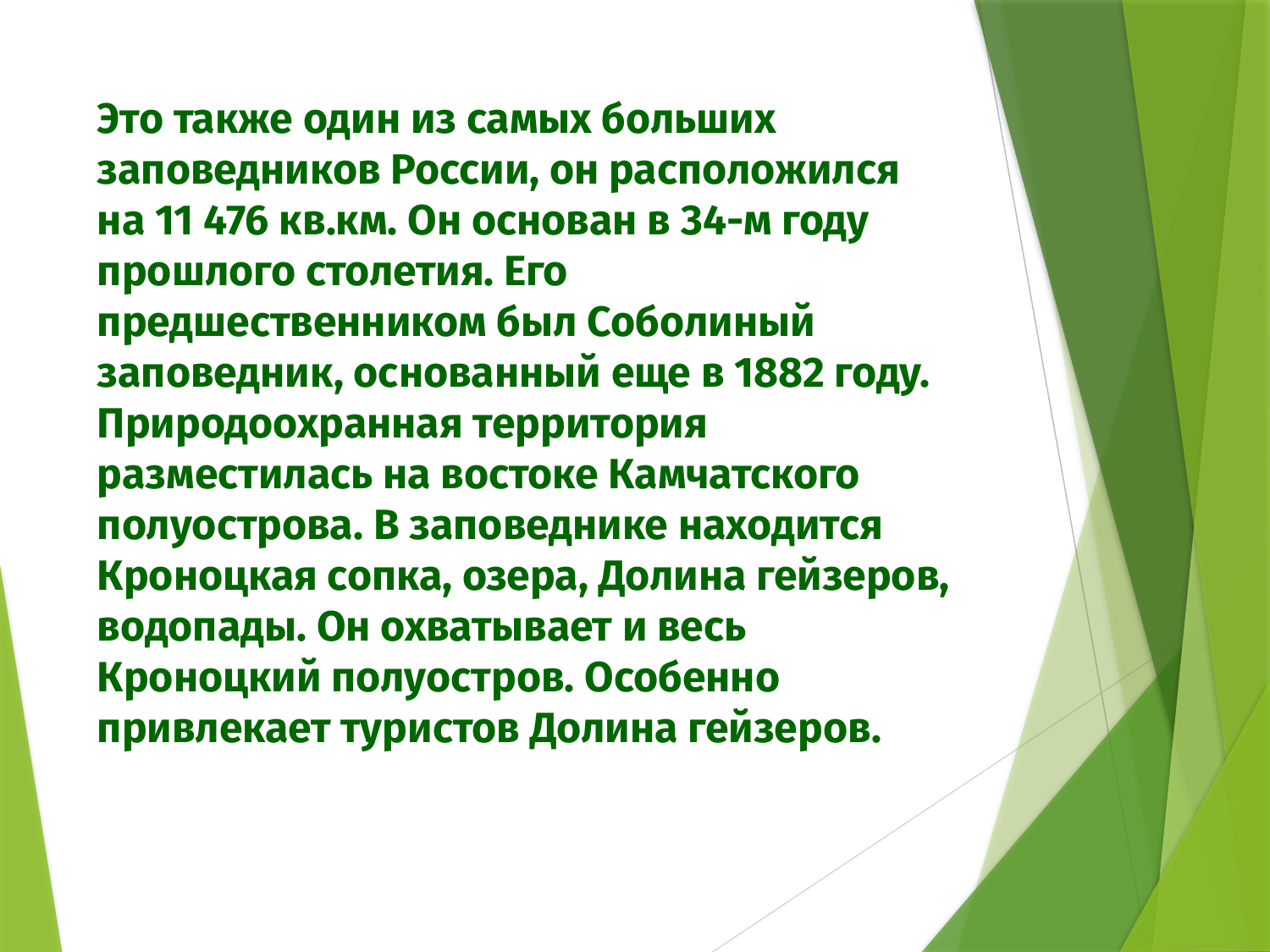

# Это также один из самых больших заповедников России, он расположился на 11 476 кв.км. Он основан в 34-м году прошлого столетия. Его предшественником был Соболиный заповедник, основанный еще в 1882 году. Природоохранная территория разместилась на востоке Камчатского полуострова. В заповеднике находится Кроноцкая сопка, озера, Долина гейзеров, водопады. Он охватывает и весь Кроноцкий полуостров. Особенно привлекает туристов Долина гейзеров.